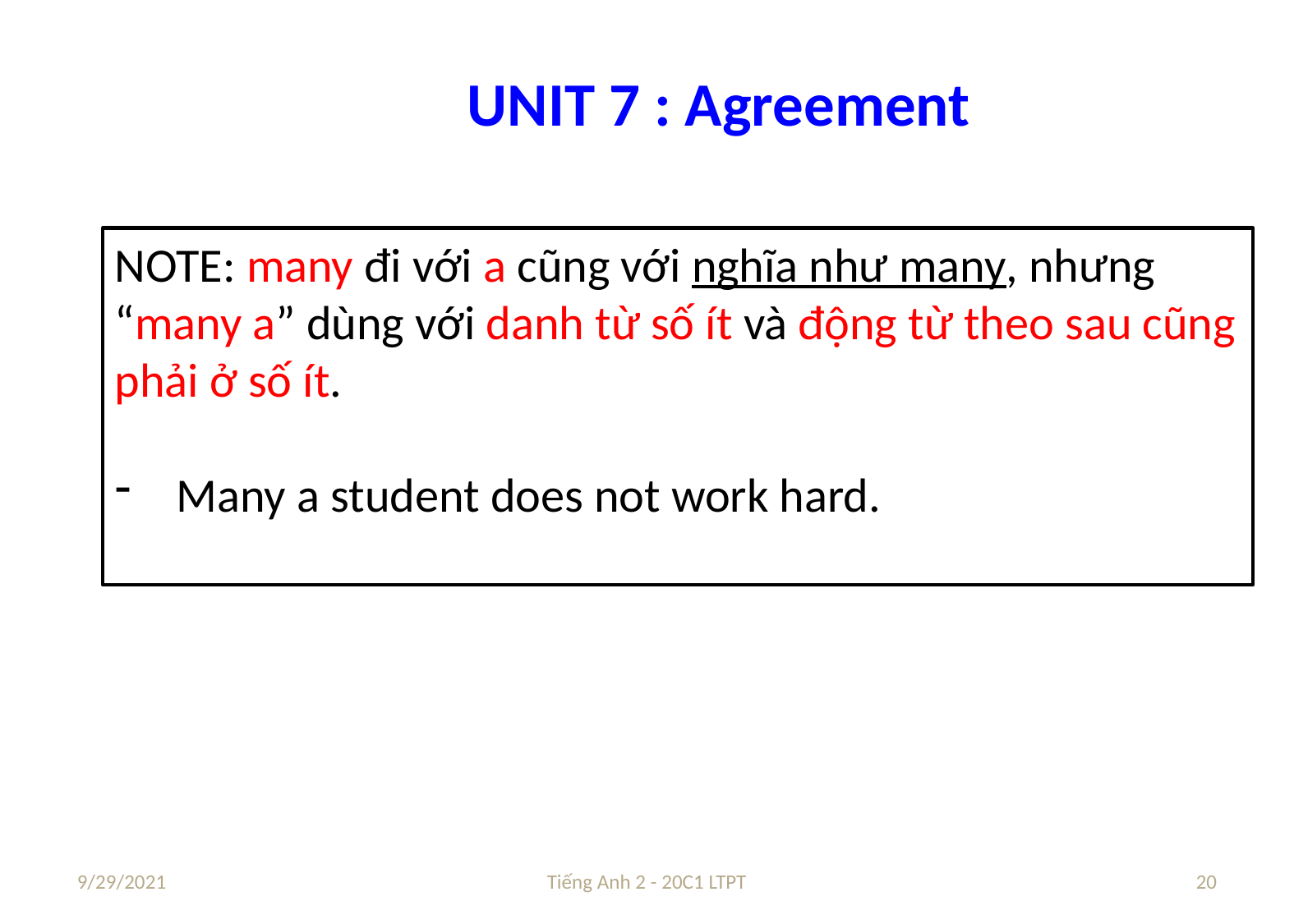

# UNIT 7 : Agreement
NOTE: many đi với a cũng với nghĩa như many, nhưng “many a” dùng với danh từ số ít và động từ theo sau cũng phải ở số ít.

Many a student does not work hard.

9/29/2021
Tiếng Anh 2 - 20C1 LTPT
20